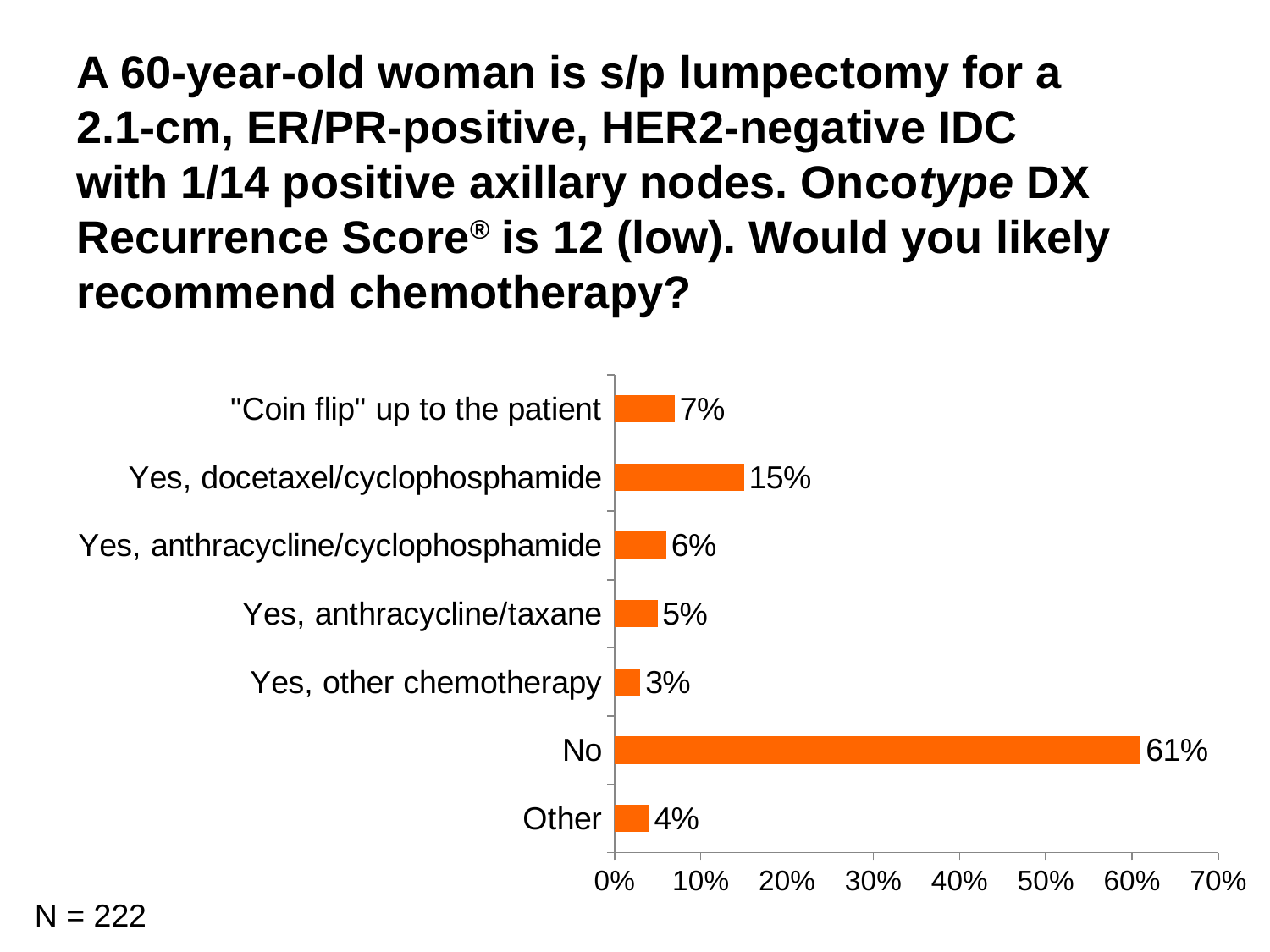

A 60-year-old woman is s/p lumpectomy for a 2.1-cm, ER/PR-positive, HER2-negative IDC with 1/14 positive axillary nodes. Oncotype DX Recurrence Score® is 12 (low). Would you likely recommend chemotherapy?

### Chart

| Category | Series 1 |
|---|---|
| Other | 0.04 |
| No | 0.61 |
| Yes, other chemotherapy | 0.03 |
| Yes, anthracycline/taxane | 0.05 |
| Yes, anthracycline/cyclophosphamide | 0.06 |
| Yes, docetaxel/cyclophosphamide | 0.15 |
| "Coin flip" up to the patient | 0.07 |
N = 222